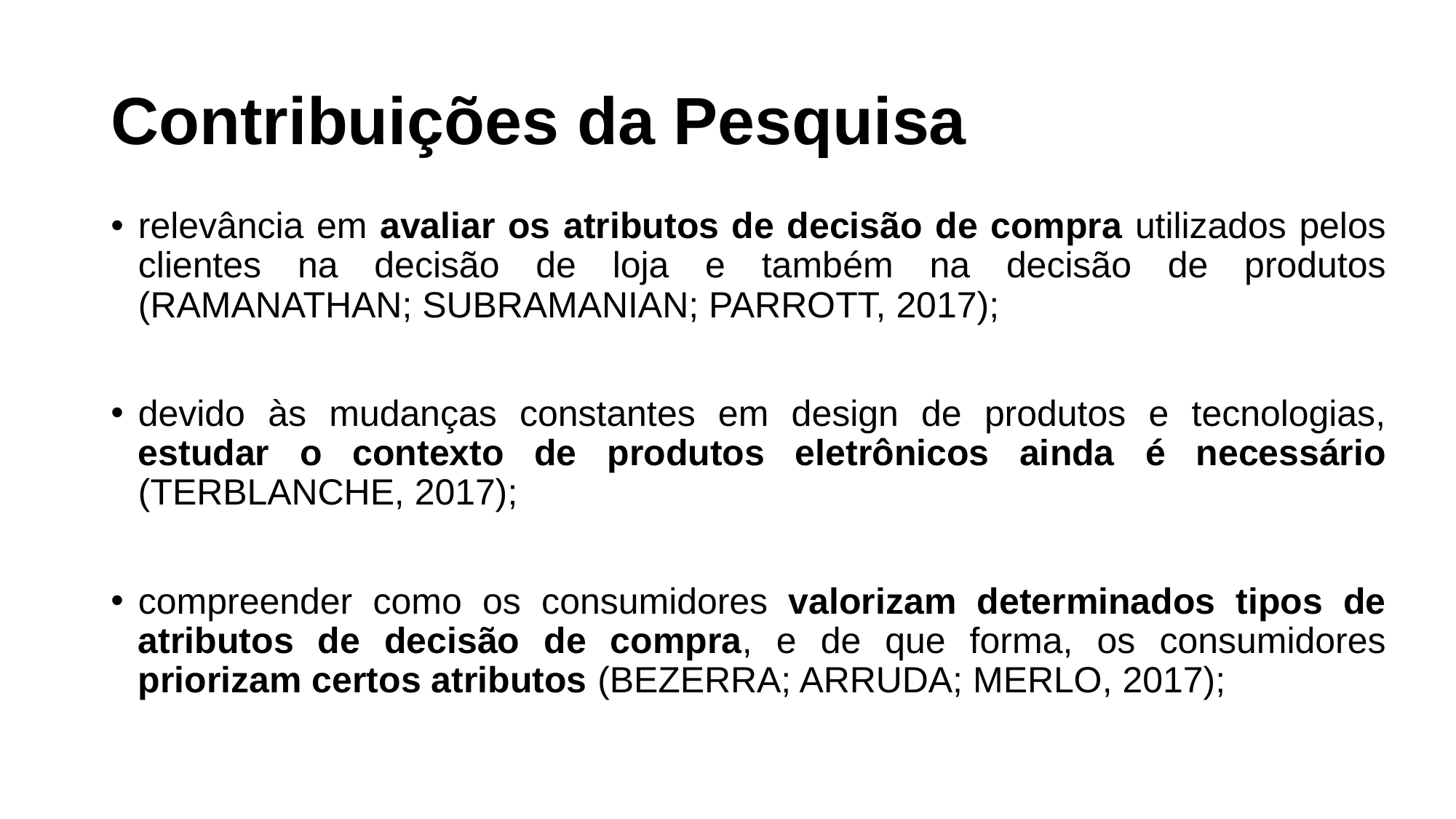

# Contribuições da Pesquisa
relevância em avaliar os atributos de decisão de compra utilizados pelos clientes na decisão de loja e também na decisão de produtos (RAMANATHAN; SUBRAMANIAN; PARROTT, 2017);

devido às mudanças constantes em design de produtos e tecnologias, estudar o contexto de produtos eletrônicos ainda é necessário (TERBLANCHE, 2017);

compreender como os consumidores valorizam determinados tipos de atributos de decisão de compra, e de que forma, os consumidores priorizam certos atributos (BEZERRA; ARRUDA; MERLO, 2017);